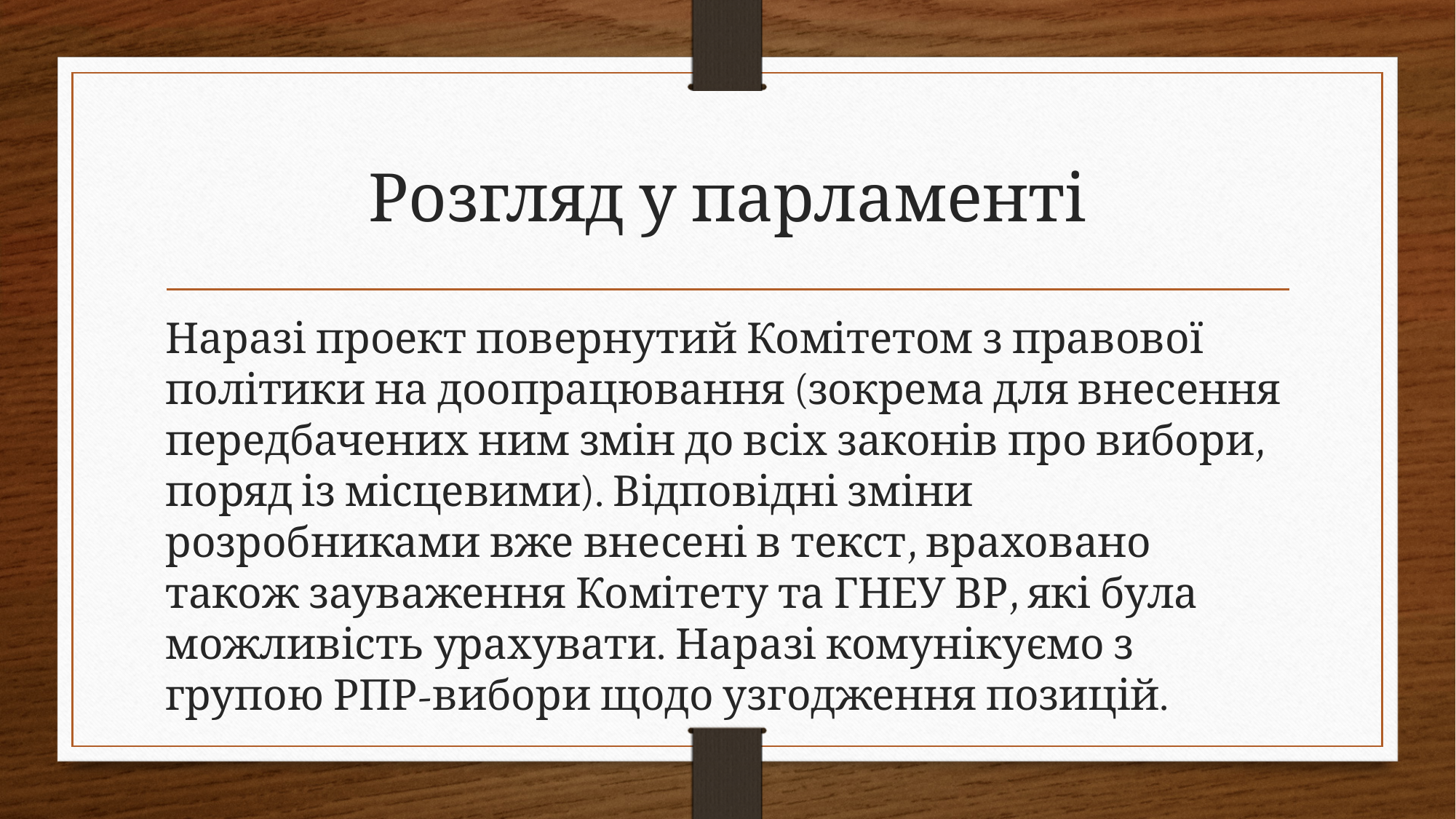

# Розгляд у парламенті
Наразі проект повернутий Комітетом з правової політики на доопрацювання (зокрема для внесення передбачених ним змін до всіх законів про вибори, поряд із місцевими). Відповідні зміни розробниками вже внесені в текст, враховано також зауваження Комітету та ГНЕУ ВР, які була можливість урахувати. Наразі комунікуємо з групою РПР-вибори щодо узгодження позицій.